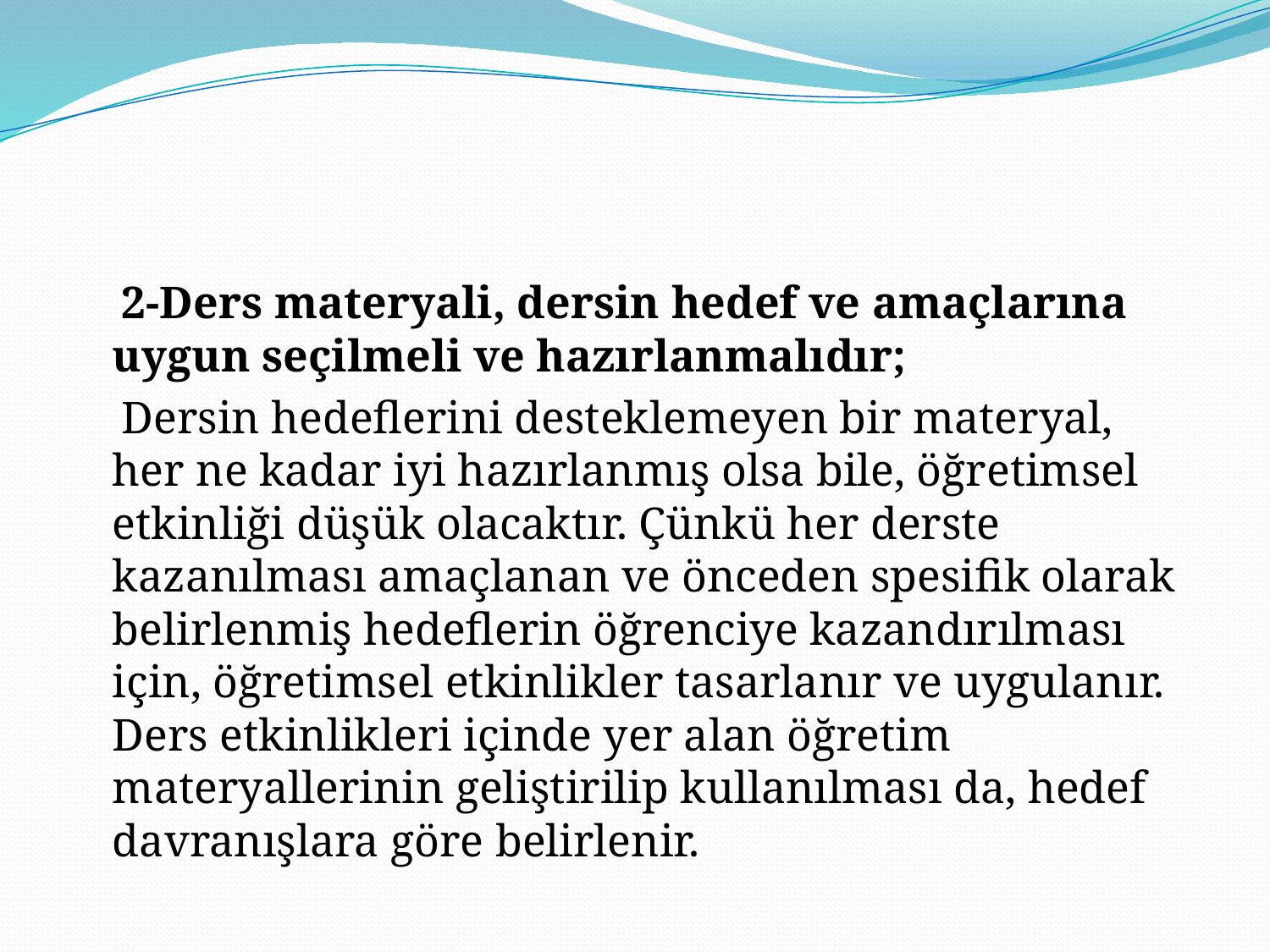

#
    2-Ders materyali, dersin hedef ve amaçlarına uygun seçilmeli ve hazırlanmalıdır;
    Dersin hedeflerini desteklemeyen bir materyal, her ne kadar iyi hazırlanmış olsa bile, öğretimsel etkinliği düşük olacaktır. Çünkü her derste kazanılması amaçlanan ve önceden spesifik olarak belirlenmiş hedeflerin öğrenciye kazandırılması için, öğretimsel etkinlikler tasarlanır ve uygulanır. Ders etkinlikleri içinde yer alan öğretim materyallerinin geliştirilip kullanılması da, hedef davranışlara göre belirlenir.